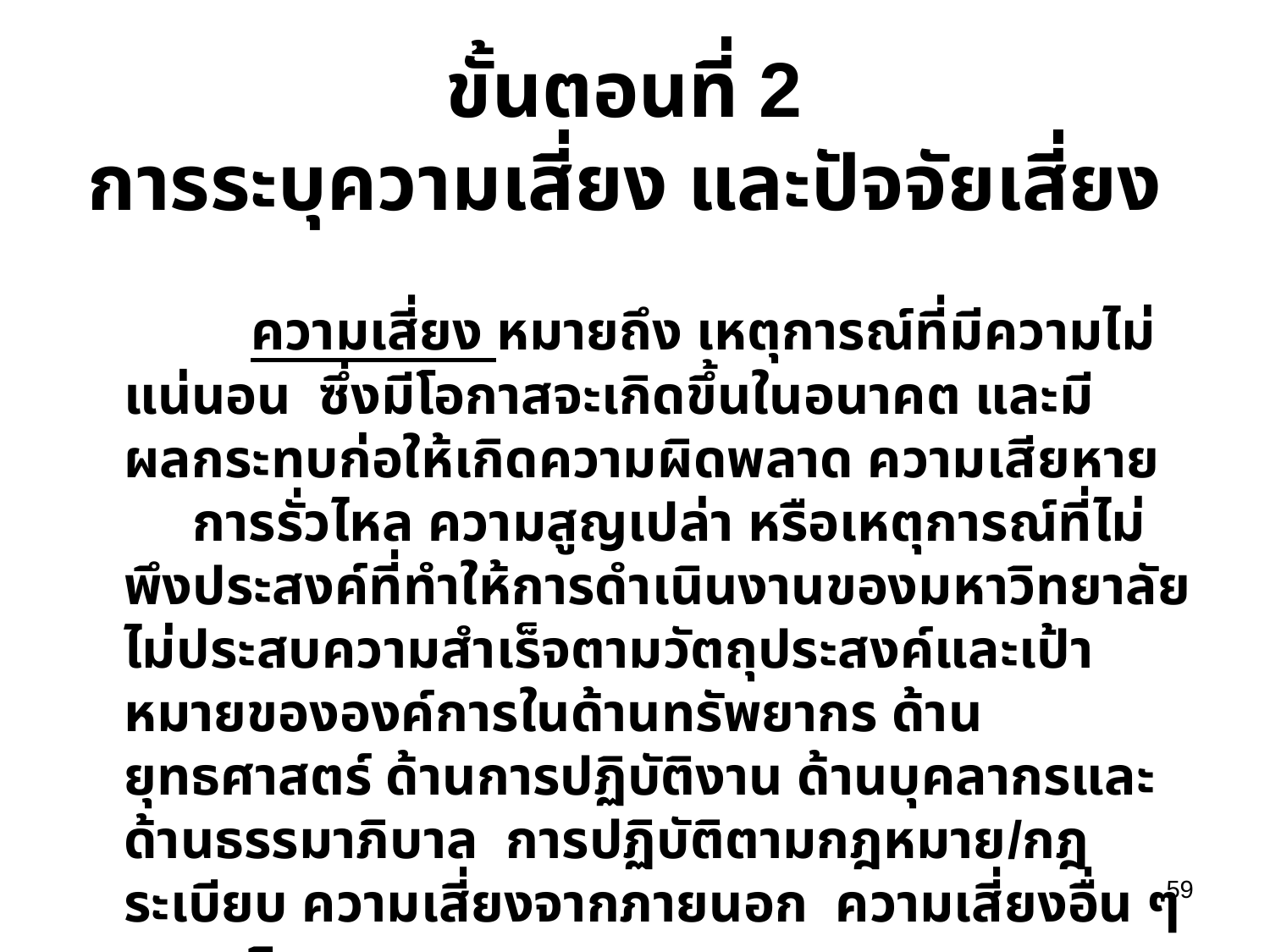

# ขั้นตอนที่ 2 การระบุความเสี่ยง และปัจจัยเสี่ยง
 		ความเสี่ยง หมายถึง เหตุการณ์ที่มีความไม่แน่นอน  ซึ่งมีโอกาสจะเกิดขึ้นในอนาคต และมีผลกระทบก่อให้เกิดความผิดพลาด ความเสียหาย        การรั่วไหล ความสูญเปล่า หรือเหตุการณ์ที่ไม่พึงประสงค์ที่ทำให้การดำเนินงานของมหาวิทยาลัยไม่ประสบความสำเร็จตามวัตถุประสงค์และเป้าหมายขององค์การในด้านทรัพยากร ด้านยุทธศาสตร์ ด้านการปฏิบัติงาน ด้านบุคลากรและด้านธรรมาภิบาล  การปฏิบัติตามกฎหมาย/กฎระเบียบ ความเสี่ยงจากภายนอก  ความเสี่ยงอื่น ๆ ตามบริบท

59